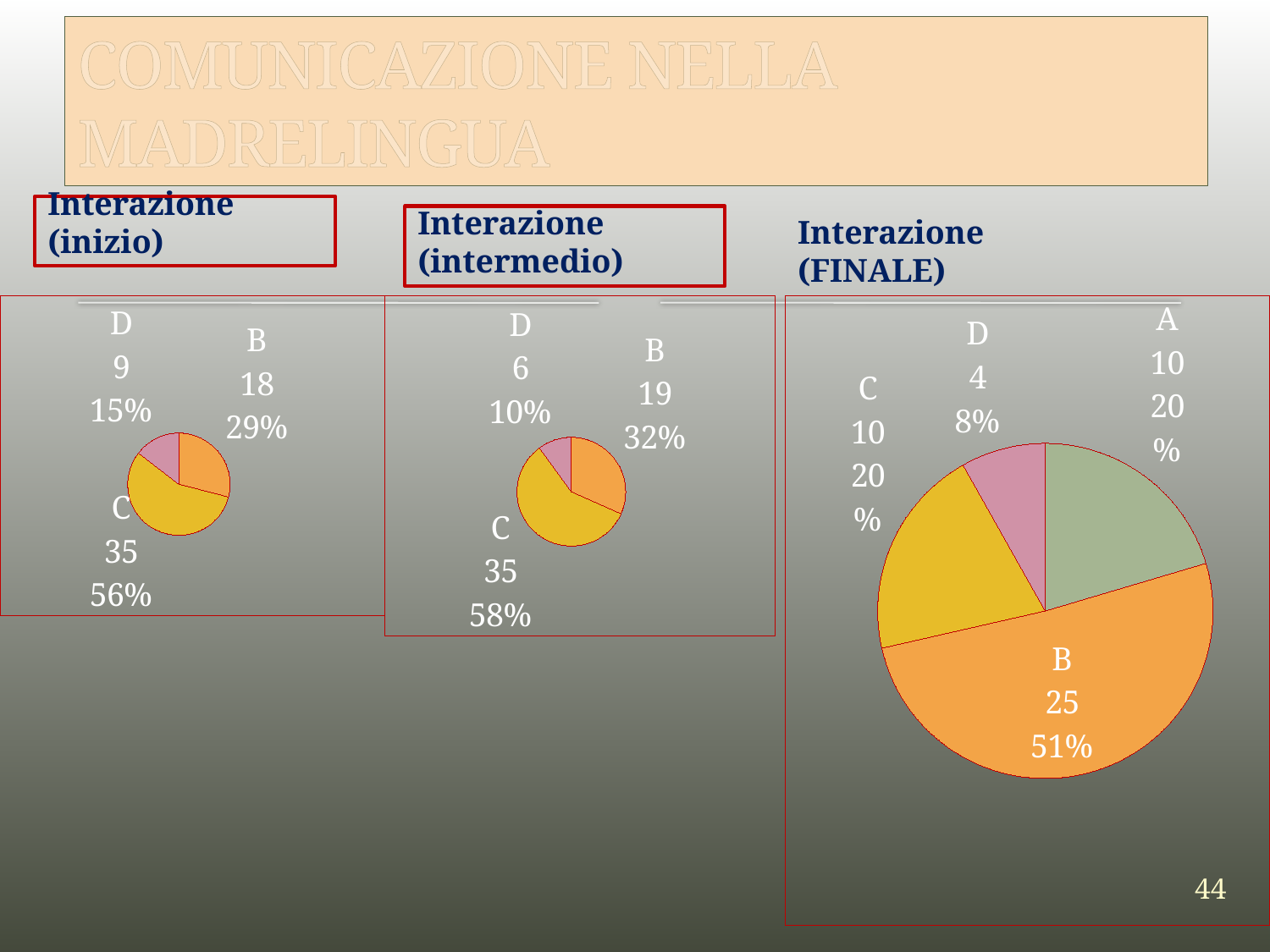

# COMUNICAZIONE NELLA MADRELINGUA
Interazione
(inizio)
Interazione
(intermedio)
Interazione
(FINALE)

### Chart

| Category | Vendite |
|---|---|
| A | 10.0 |
| B | 25.0 |
| C | 10.0 |
| D | 4.0 |

### Chart

| Category | Colonna1 |
|---|---|
| A | 0.0 |
| B | 18.0 |
| C | 35.0 |
| D | 9.0 |

### Chart

| Category | Vendite |
|---|---|
| A | 0.0 |
| B | 19.0 |
| C | 35.0 |
| D | 6.0 |
44